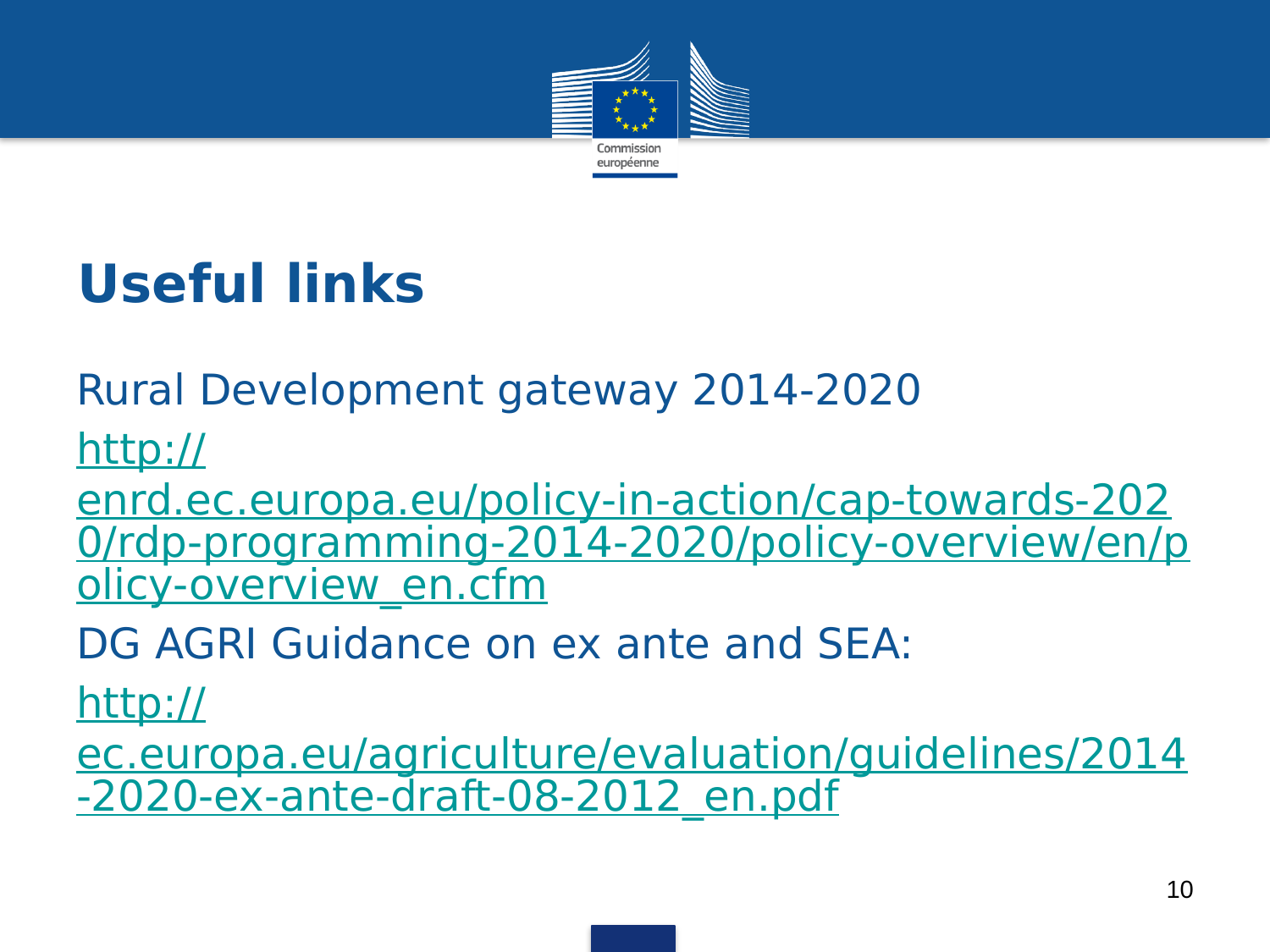

# Useful links
Rural Development gateway 2014-2020
http://enrd.ec.europa.eu/policy-in-action/cap-towards-2020/rdp-programming-2014-2020/policy-overview/en/policy-overview_en.cfm
DG AGRI Guidance on ex ante and SEA:
http://ec.europa.eu/agriculture/evaluation/guidelines/2014-2020-ex-ante-draft-08-2012_en.pdf

10